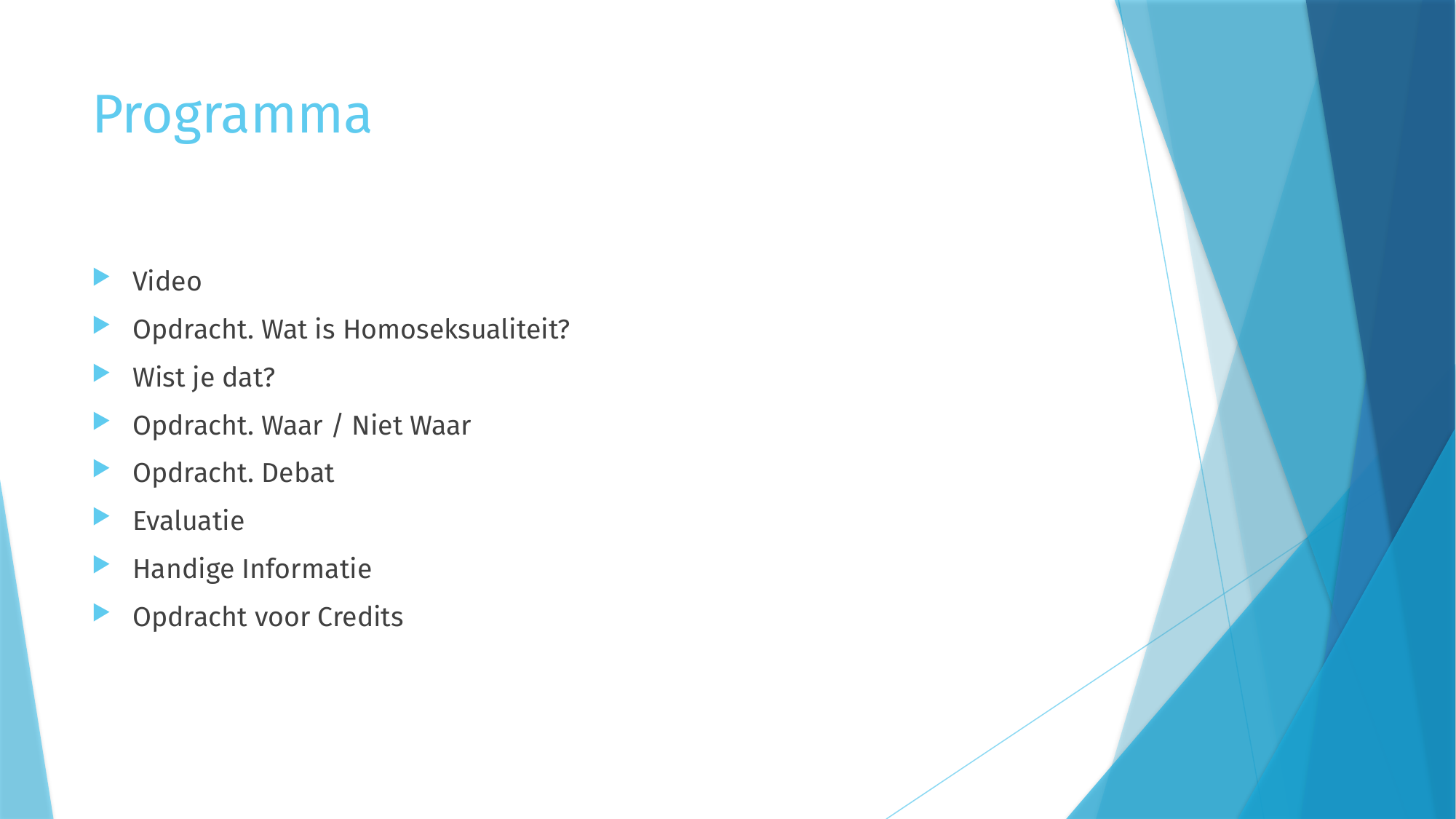

# Programma
Video
Opdracht. Wat is Homoseksualiteit?
Wist je dat?
Opdracht. Waar / Niet Waar
Opdracht. Debat
Evaluatie
Handige Informatie
Opdracht voor Credits